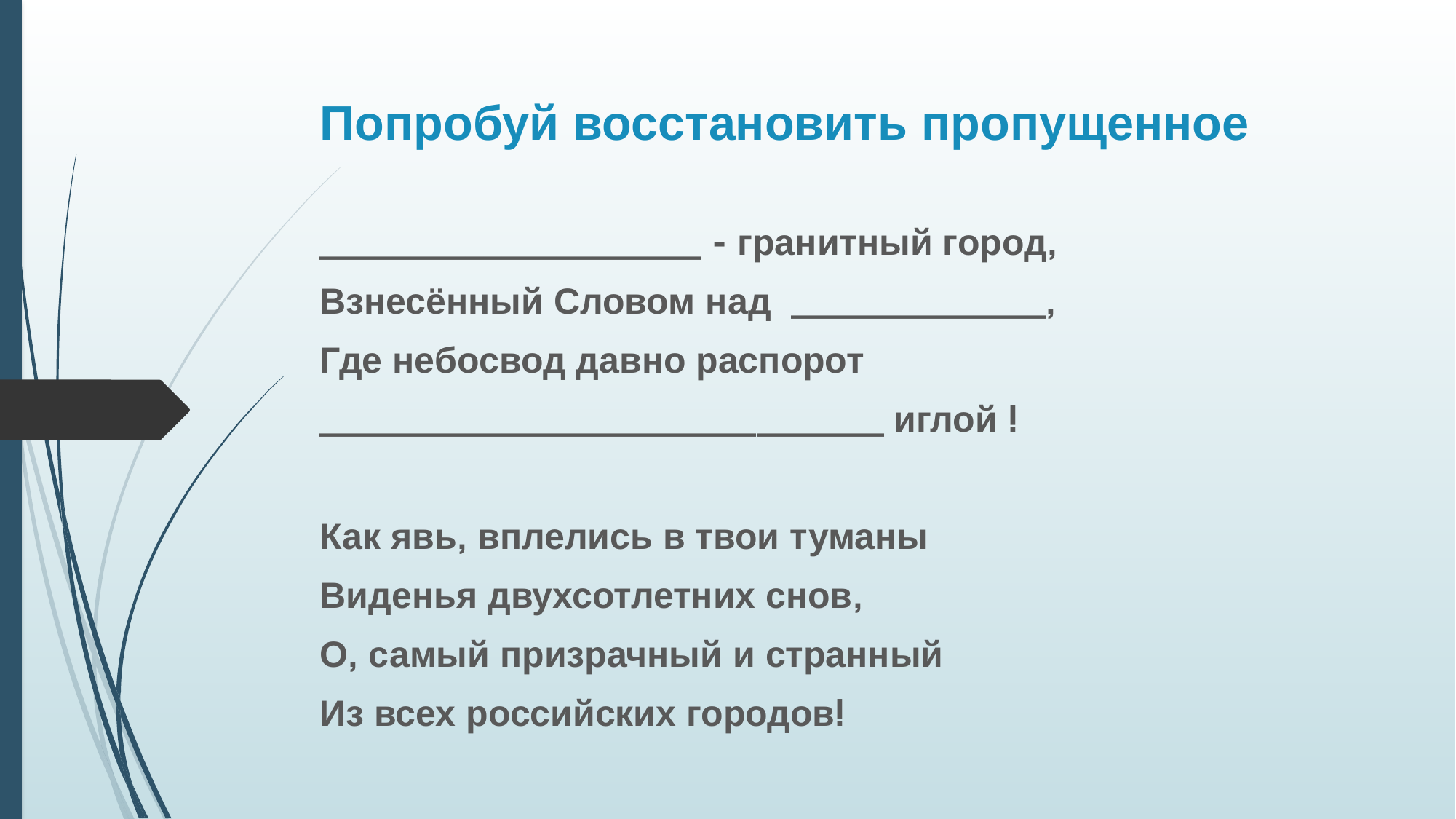

# Попробуй восстановить пропущенное
_____________________ - гранитный город,
Взнесённый Словом над  ______________,
Где небосвод давно распорот
_______________________________ иглой !

Как явь, вплелись в твои туманы
Виденья двухсотлетних снов,
О, самый призрачный и странный
Из всех российских городов!